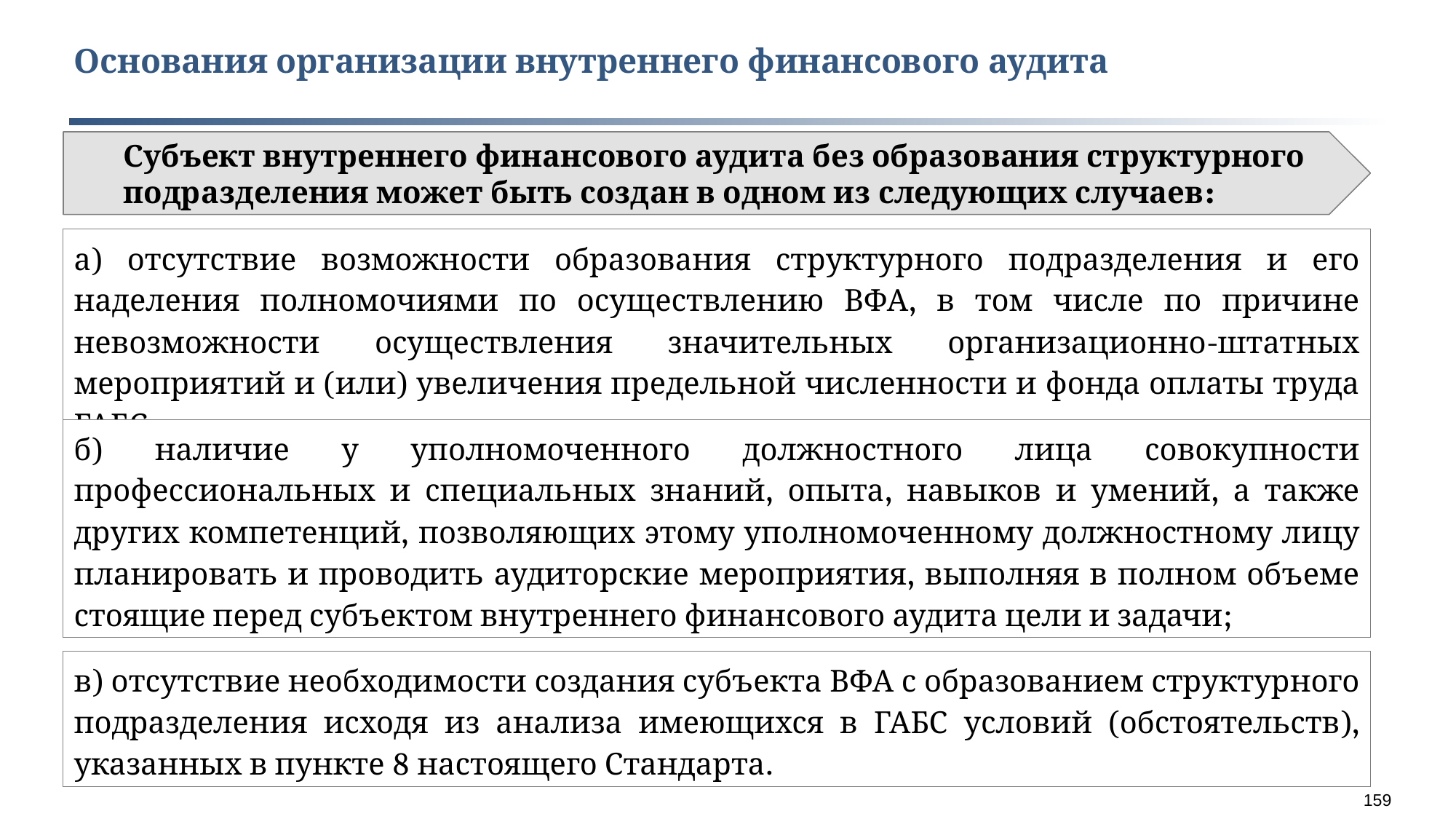

Основания организации внутреннего финансового аудита
Субъект внутреннего финансового аудита без образования структурного подразделения может быть создан в одном из следующих случаев:
а) отсутствие возможности образования структурного подразделения и его наделения полномочиями по осуществлению ВФА, в том числе по причине невозможности осуществления значительных организационно-штатных мероприятий и (или) увеличения предельной численности и фонда оплаты труда ГАБС
б) наличие у уполномоченного должностного лица совокупности профессиональных и специальных знаний, опыта, навыков и умений, а также других компетенций, позволяющих этому уполномоченному должностному лицу планировать и проводить аудиторские мероприятия, выполняя в полном объеме стоящие перед субъектом внутреннего финансового аудита цели и задачи;
в) отсутствие необходимости создания субъекта ВФА с образованием структурного подразделения исходя из анализа имеющихся в ГАБС условий (обстоятельств), указанных в пункте 8 настоящего Стандарта.